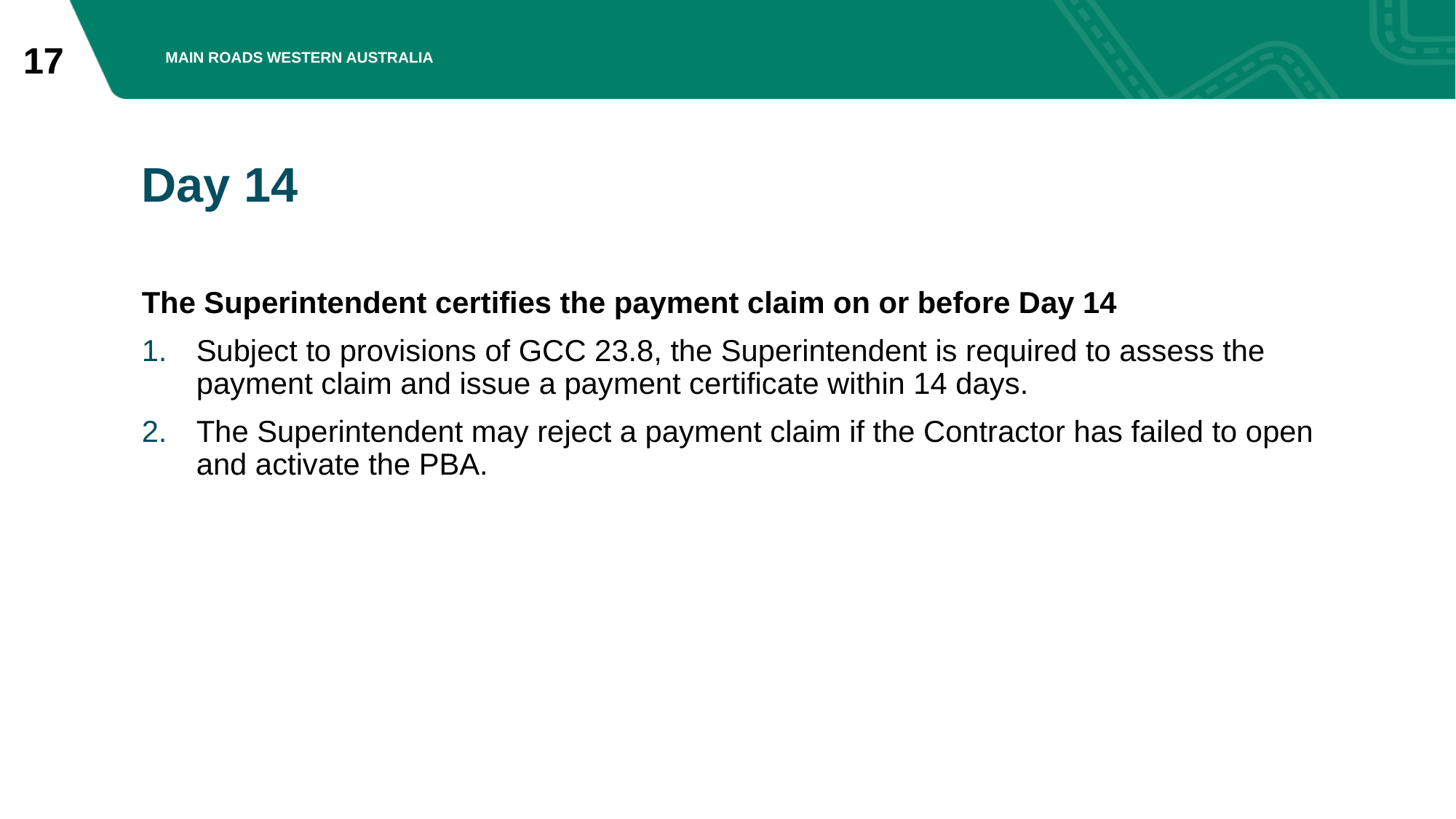

# Day 14
The Superintendent certifies the payment claim on or before Day 14
Subject to provisions of GCC 23.8, the Superintendent is required to assess the payment claim and issue a payment certificate within 14 days.
The Superintendent may reject a payment claim if the Contractor has failed to open and activate the PBA.